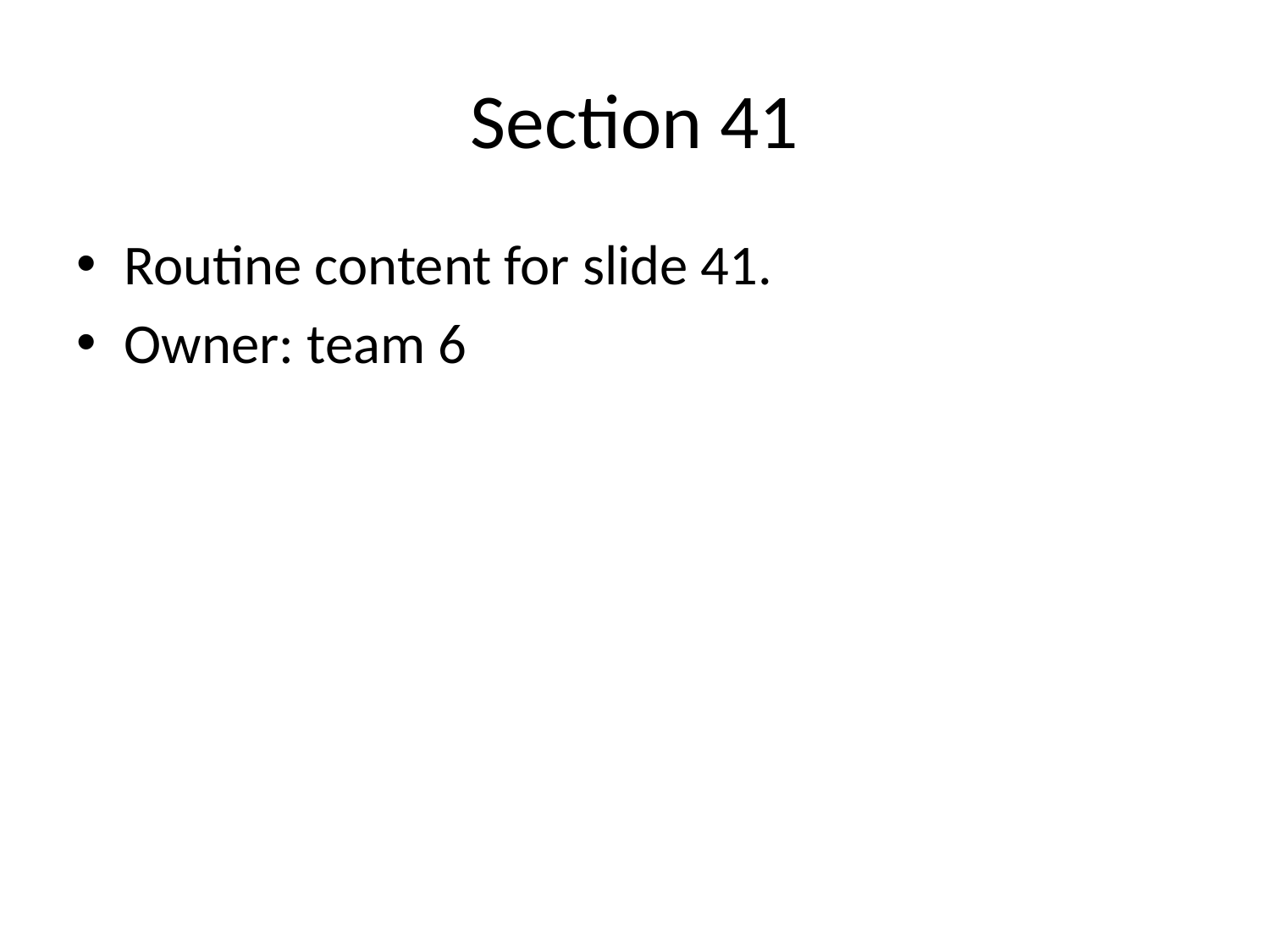

# Section 41
Routine content for slide 41.
Owner: team 6